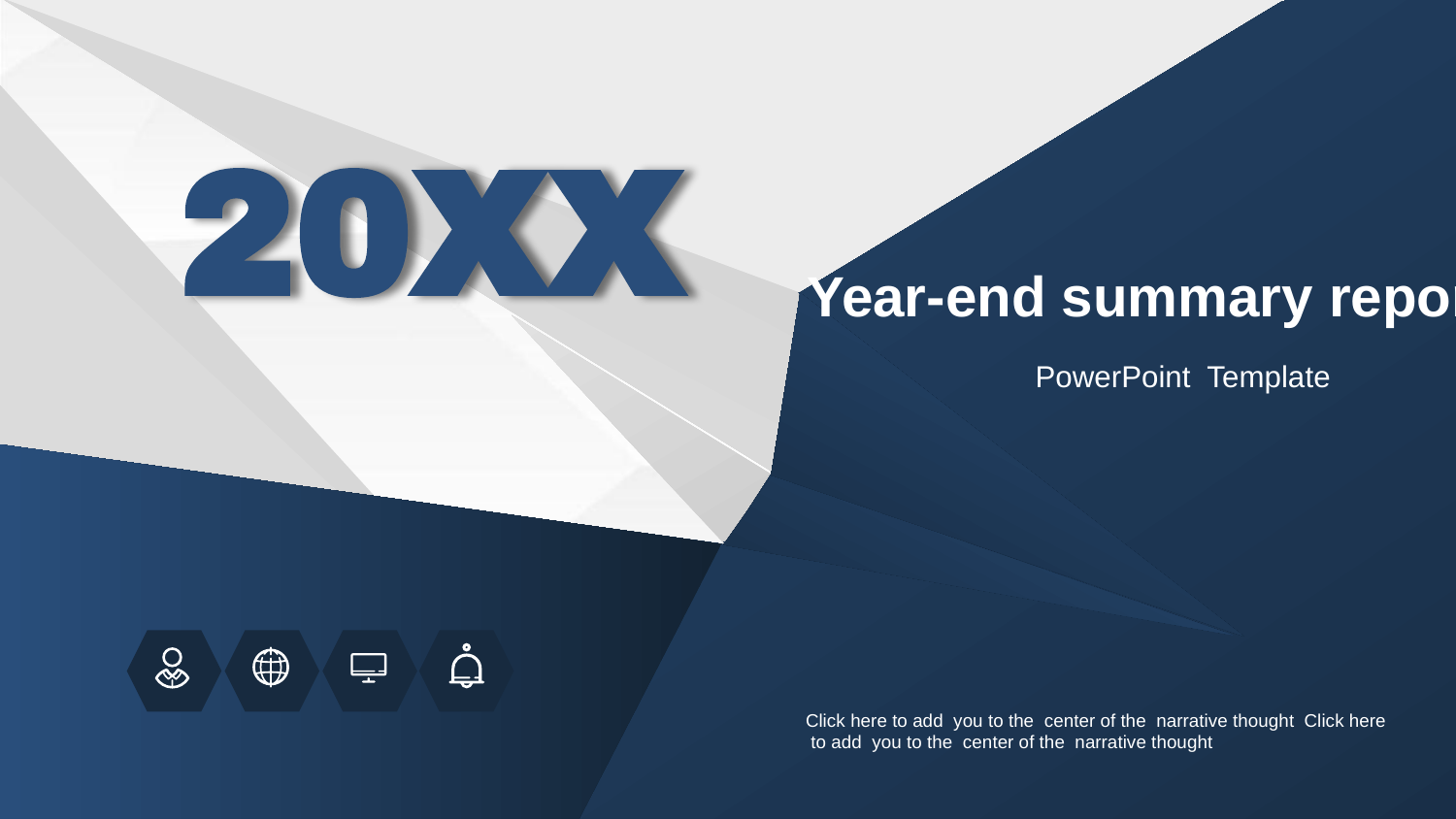

20XX

Year-end summary report

PowerPoint  Template

Click here to add  you to the  center of the  narrative thought  Click here
 to add  you to the  center of the  narrative thought